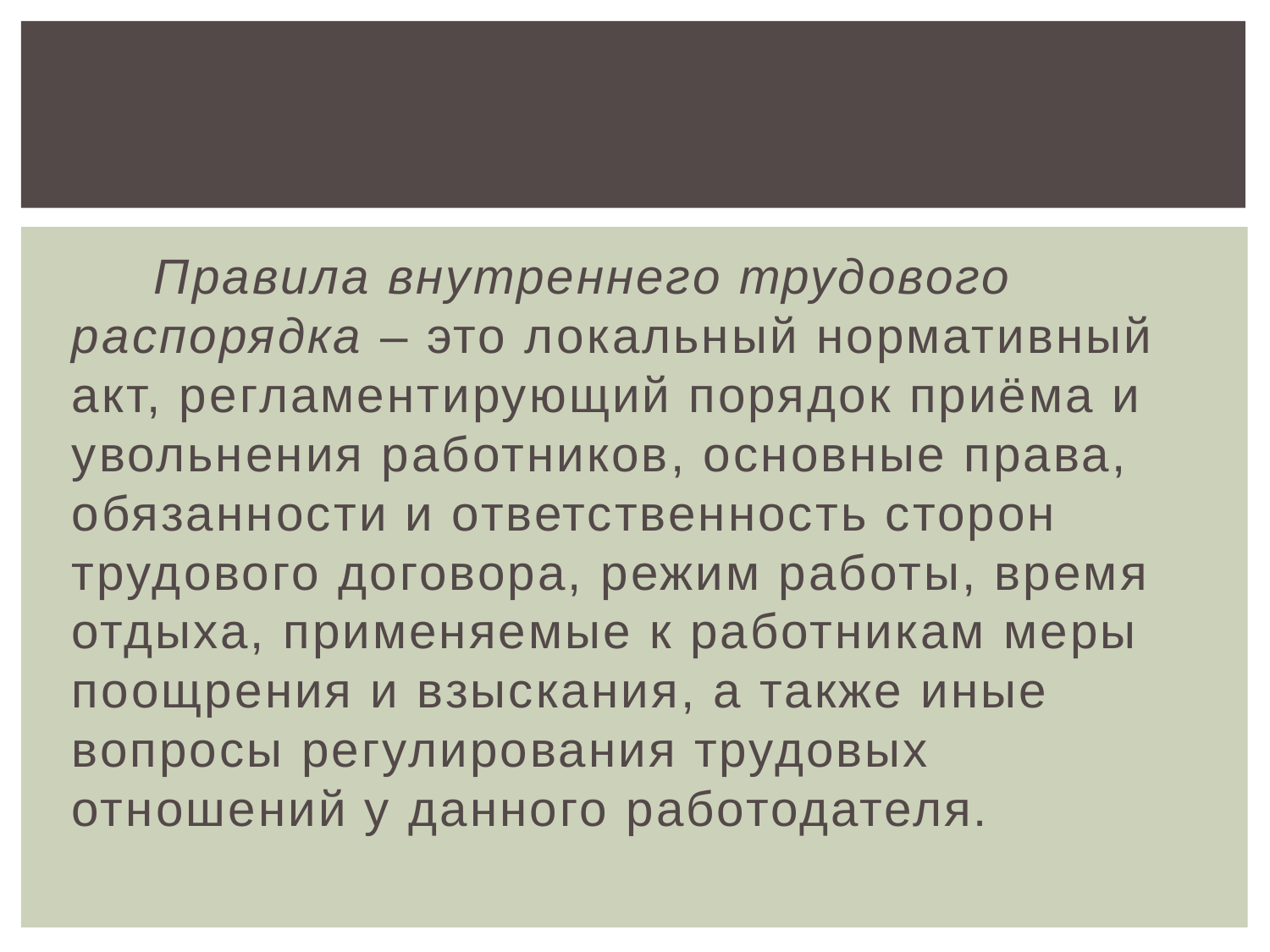

Правила внутреннего трудового распорядка – это локальный нормативный акт, регламентирующий порядок приёма и увольнения работников, основные права, обязанности и ответственность сторон трудового договора, режим работы, время отдыха, применяемые к работникам меры поощрения и взыскания, а также иные вопросы регулирования трудовых отношений у данного работодателя.